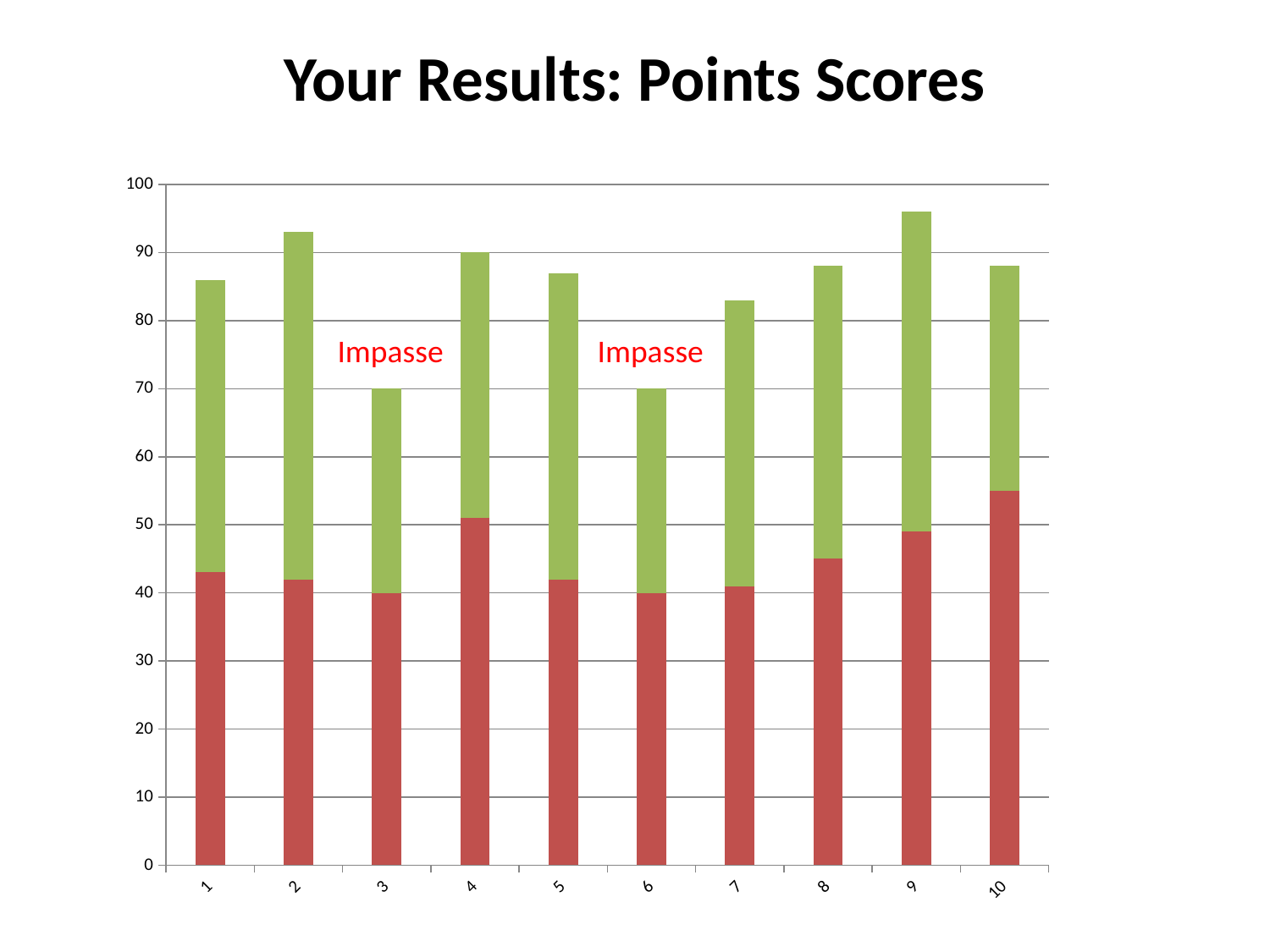

# Your Results: Points Scores

### Chart

| Category |  |  |
|---|---|---|
Impasse
Impasse